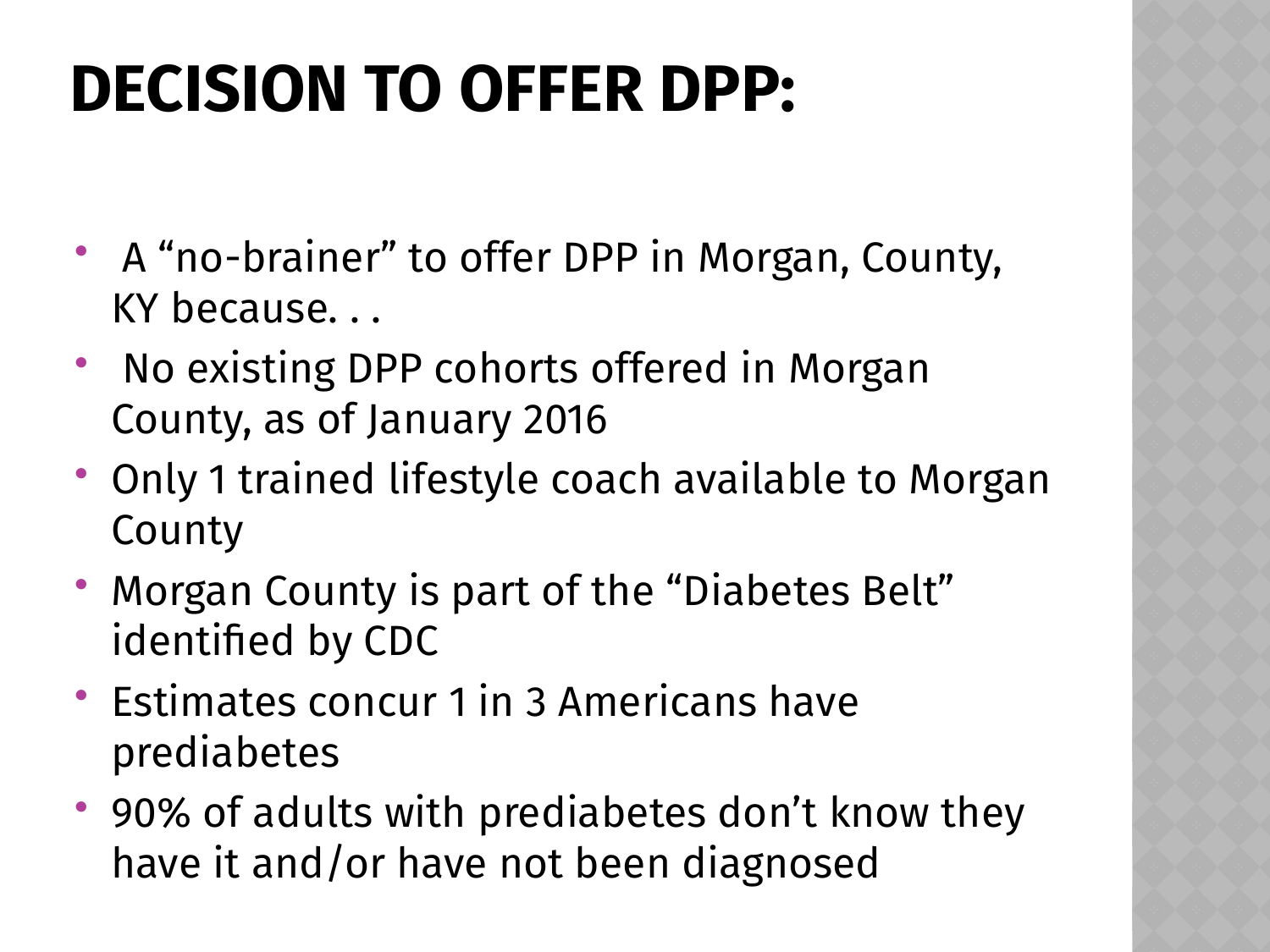

# Decision to offer DPP:
 A “no-brainer” to offer DPP in Morgan, County, KY because. . .
 No existing DPP cohorts offered in Morgan County, as of January 2016
Only 1 trained lifestyle coach available to Morgan County
Morgan County is part of the “Diabetes Belt” identified by CDC
Estimates concur 1 in 3 Americans have prediabetes
90% of adults with prediabetes don’t know they have it and/or have not been diagnosed